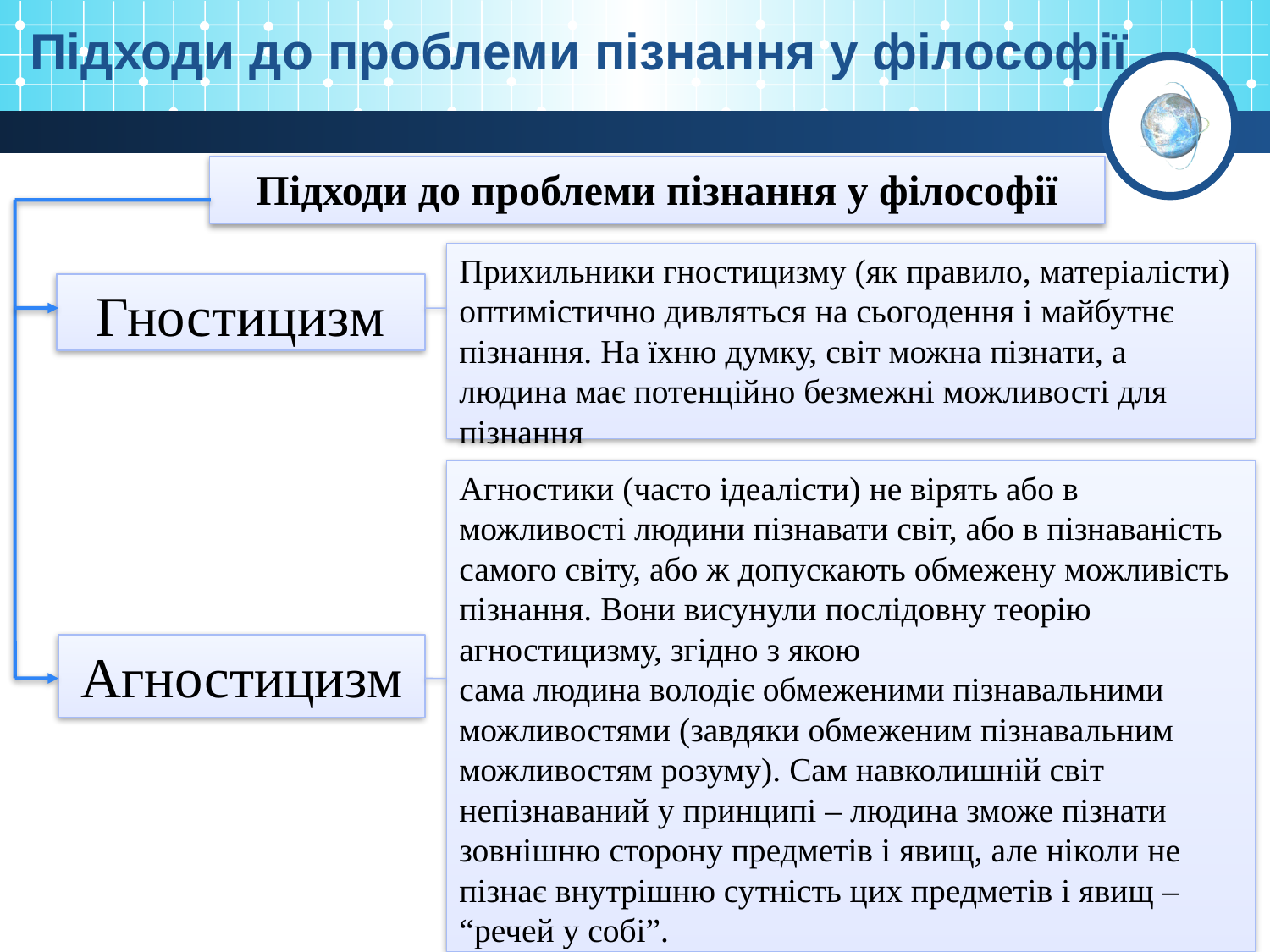

Підходи до проблеми пізнання у філософії

Підходи до проблеми пізнання у філософії

Гностицизм

Агностики (часто ідеалісти) не вірять або в можливості людини пізнавати світ, або в пізнаваність самого світу, або ж допускають обмежену можливість пізнання. Вони висунули послідовну теорію агностицизму, згідно з якою
сама людина володіє обмеженими пізнавальними можливостями (завдяки обмеженим пізнавальним можливостям розуму). Сам навколишній світ непізнаваний у принципі – людина зможе пізнати зовнішню сторону предметів і явищ, але ніколи не пізнає внутрішню сутність цих предметів і явищ – “речей у собі”.
Агностицизм

Прихильники гностицизму (як правило, матеріалісти) оптимістично дивляться на сьогодення і майбутнє пізнання. На їхню думку, світ можна пізнати, а людина має потенційно безмежні можливості для пізнання